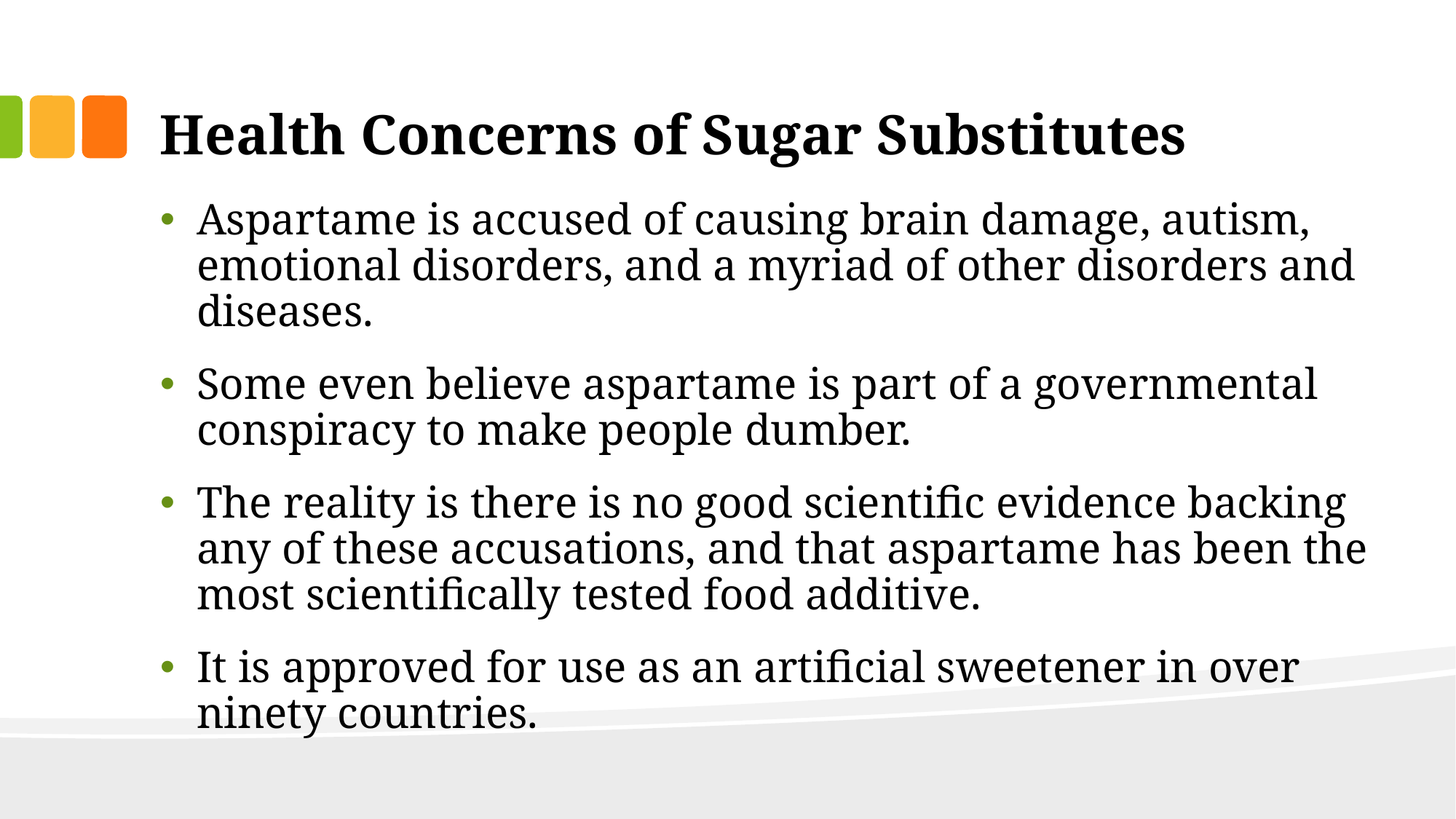

# Health Concerns of Sugar Substitutes
Aspartame is accused of causing brain damage, autism, emotional disorders, and a myriad of other disorders and diseases.
Some even believe aspartame is part of a governmental conspiracy to make people dumber.
The reality is there is no good scientific evidence backing any of these accusations, and that aspartame has been the most scientifically tested food additive.
It is approved for use as an artificial sweetener in over ninety countries.